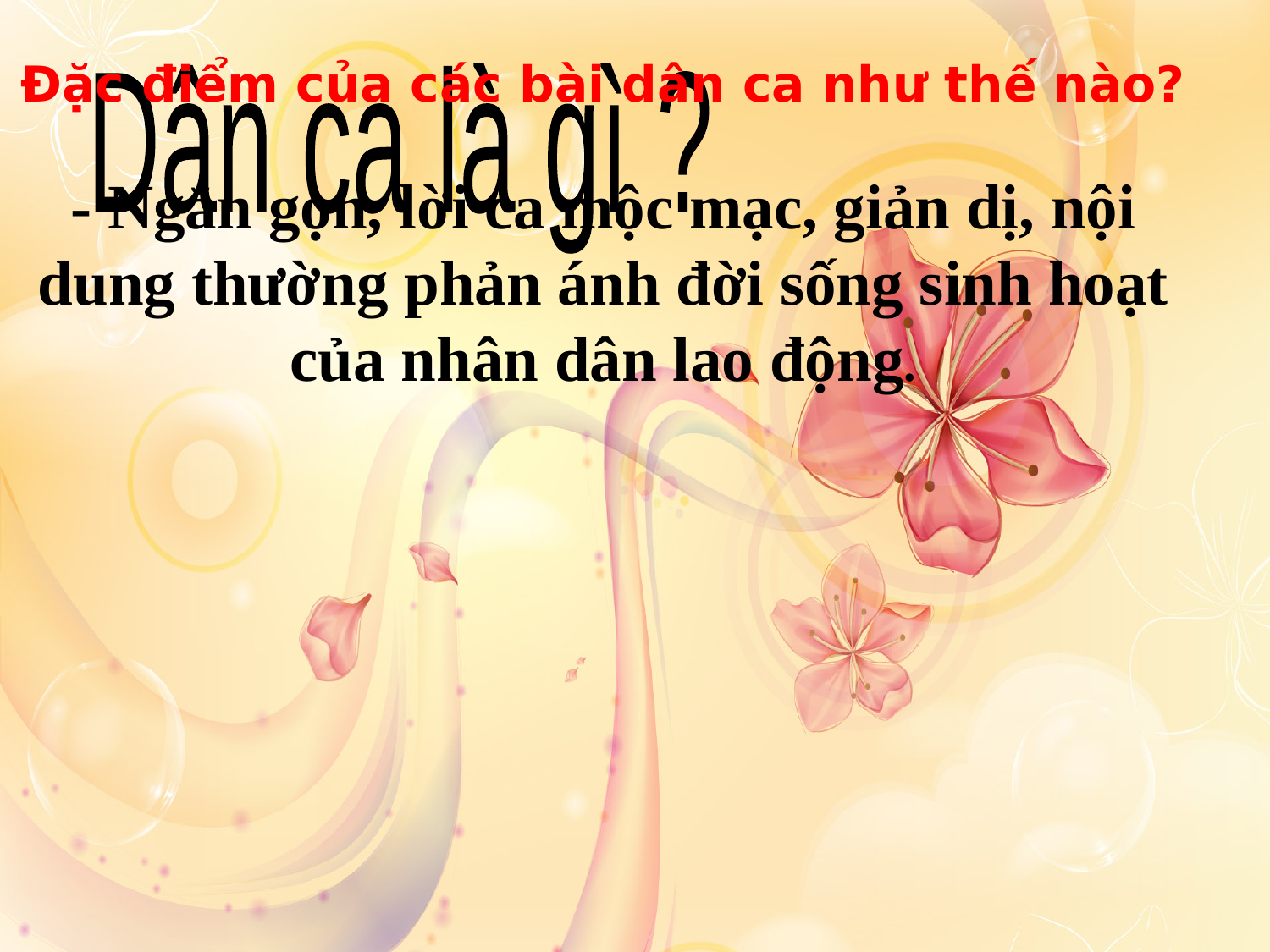

Đặc điểm của các bài dân ca như thế nào?

- Ngắn gọn, lời ca mộc mạc, giản dị, nội dung thường phản ánh đời sống sinh hoạt của nhân dân lao động.
Dân ca là gì ?